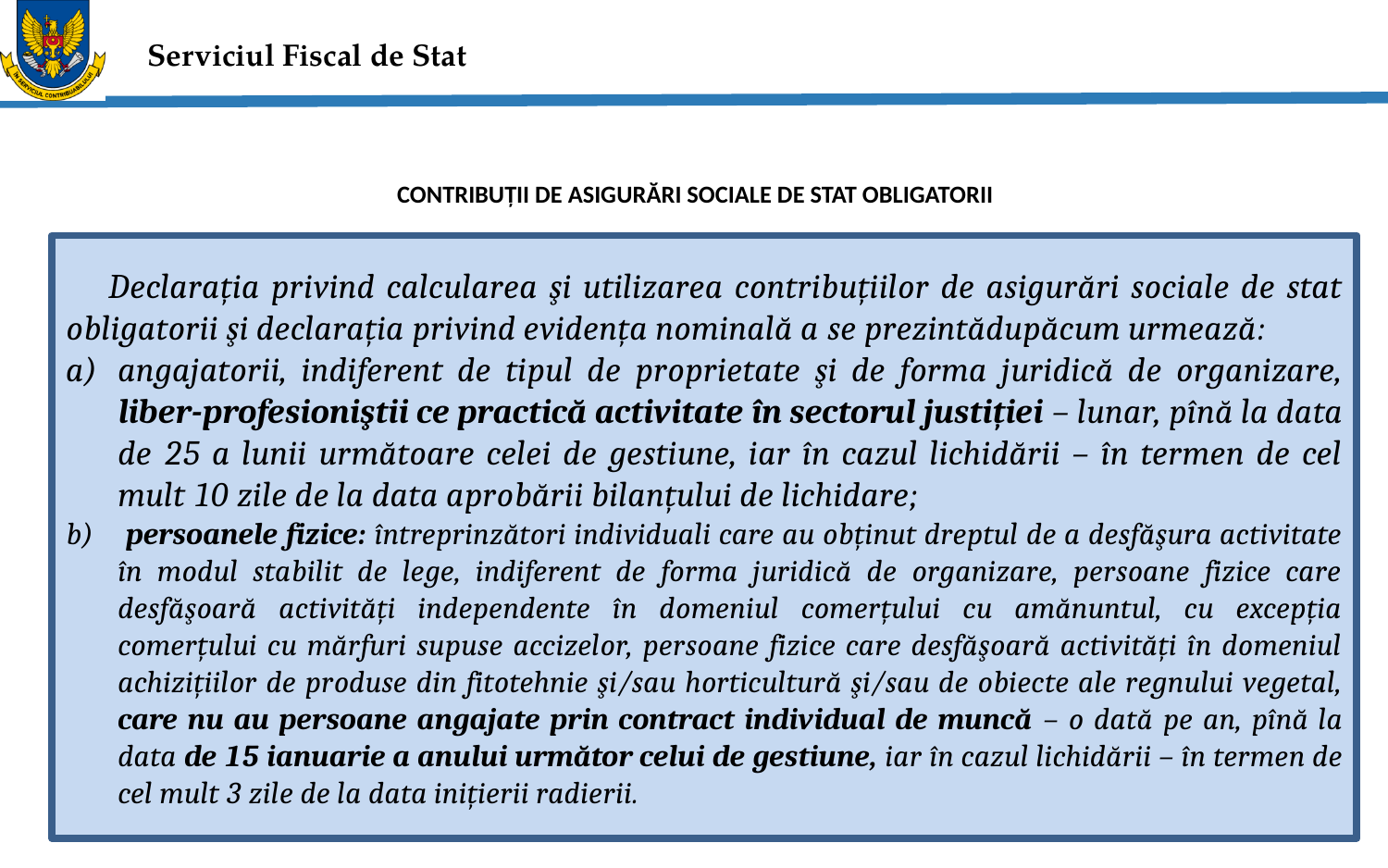

# CONTRIBUȚII DE ASIGURĂRI SOCIALE DE STAT OBLIGATORII
    Declaraţia privind calcularea şi utilizarea contribuţiilor de asigurări sociale de stat obligatorii şi declaraţia privind evidenţa nominală a se prezintădupăcum urmează:
angajatorii, indiferent de tipul de proprietate şi de forma juridică de organizare, liber-profesioniştii ce practică activitate în sectorul justiţiei – lunar, pînă la data de 25 a lunii următoare celei de gestiune, iar în cazul lichidării – în termen de cel mult 10 zile de la data aprobării bilanţului de lichidare;
 persoanele fizice: întreprinzători individuali care au obţinut dreptul de a desfăşura activitate în modul stabilit de lege, indiferent de forma juridică de organizare, persoane fizice care desfăşoară activităţi independente în domeniul comerţului cu amănuntul, cu excepţia comerţului cu mărfuri supuse accizelor, persoane fizice care desfăşoară activităţi în domeniul achiziţiilor de produse din fitotehnie şi/sau horticultură şi/sau de obiecte ale regnului vegetal, care nu au persoane angajate prin contract individual de muncă – o dată pe an, pînă la data de 15 ianuarie a anului următor celui de gestiune, iar în cazul lichidării – în termen de cel mult 3 zile de la data iniţierii radierii.
26